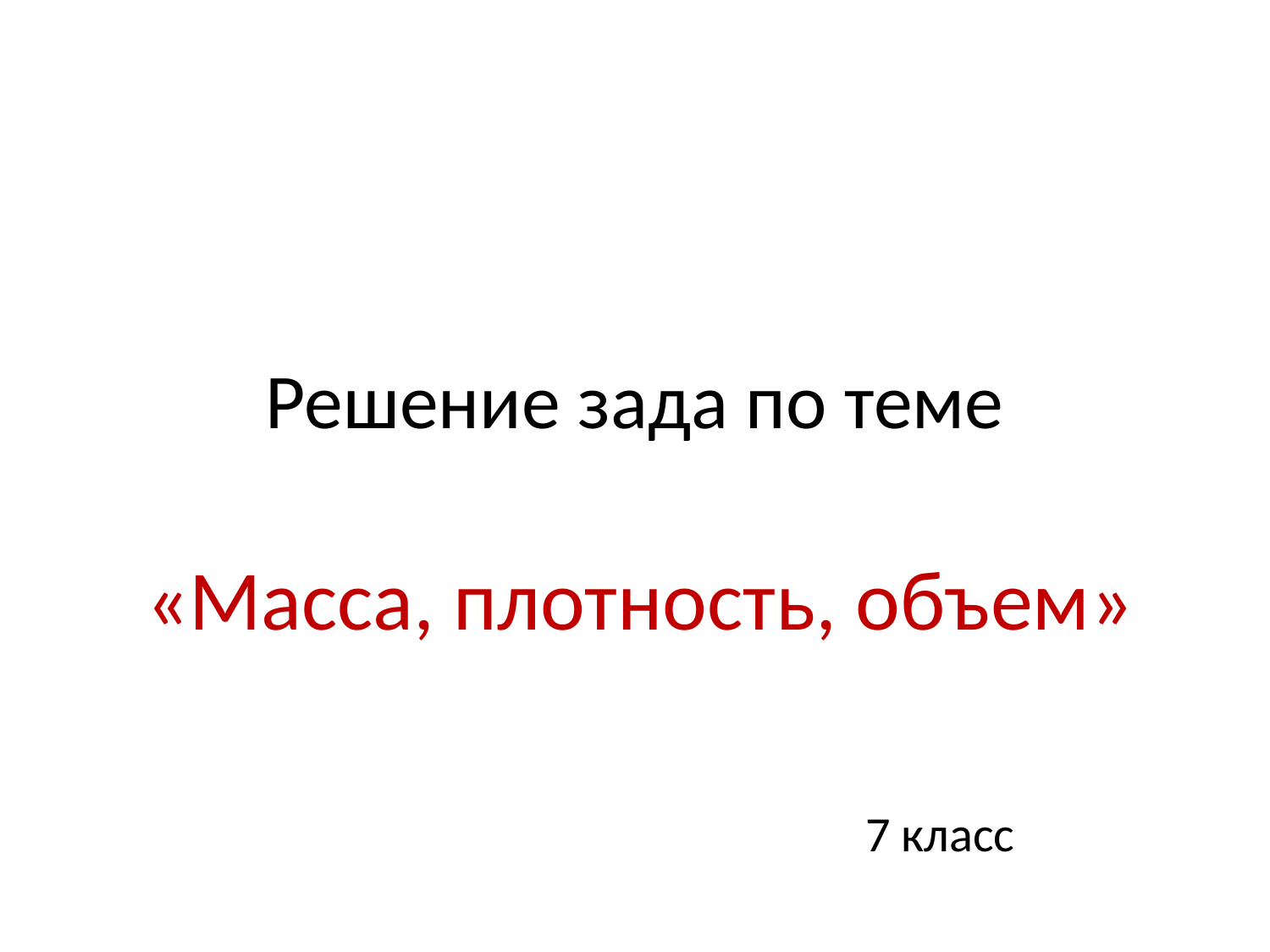

# Решение зада по теме
«Масса, плотность, объем»
7 класс